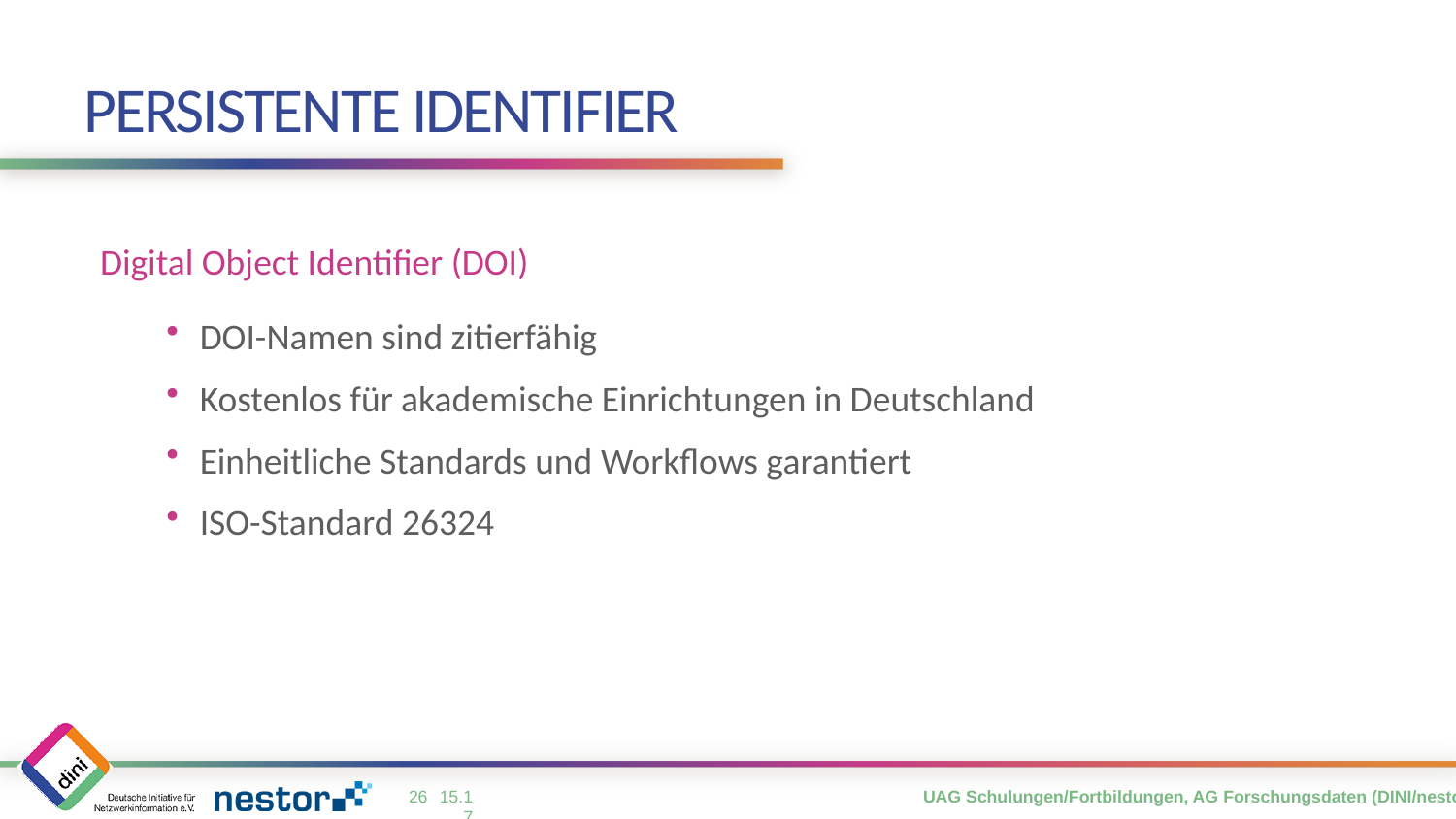

# Persistente Identifier
Digital Object Identifier (DOI)
DOI-Namen sind zitierfähig
Kostenlos für akademische Einrichtungen in Deutschland
Einheitliche Standards und Workflows garantiert
ISO-Standard 26324
26
15.17